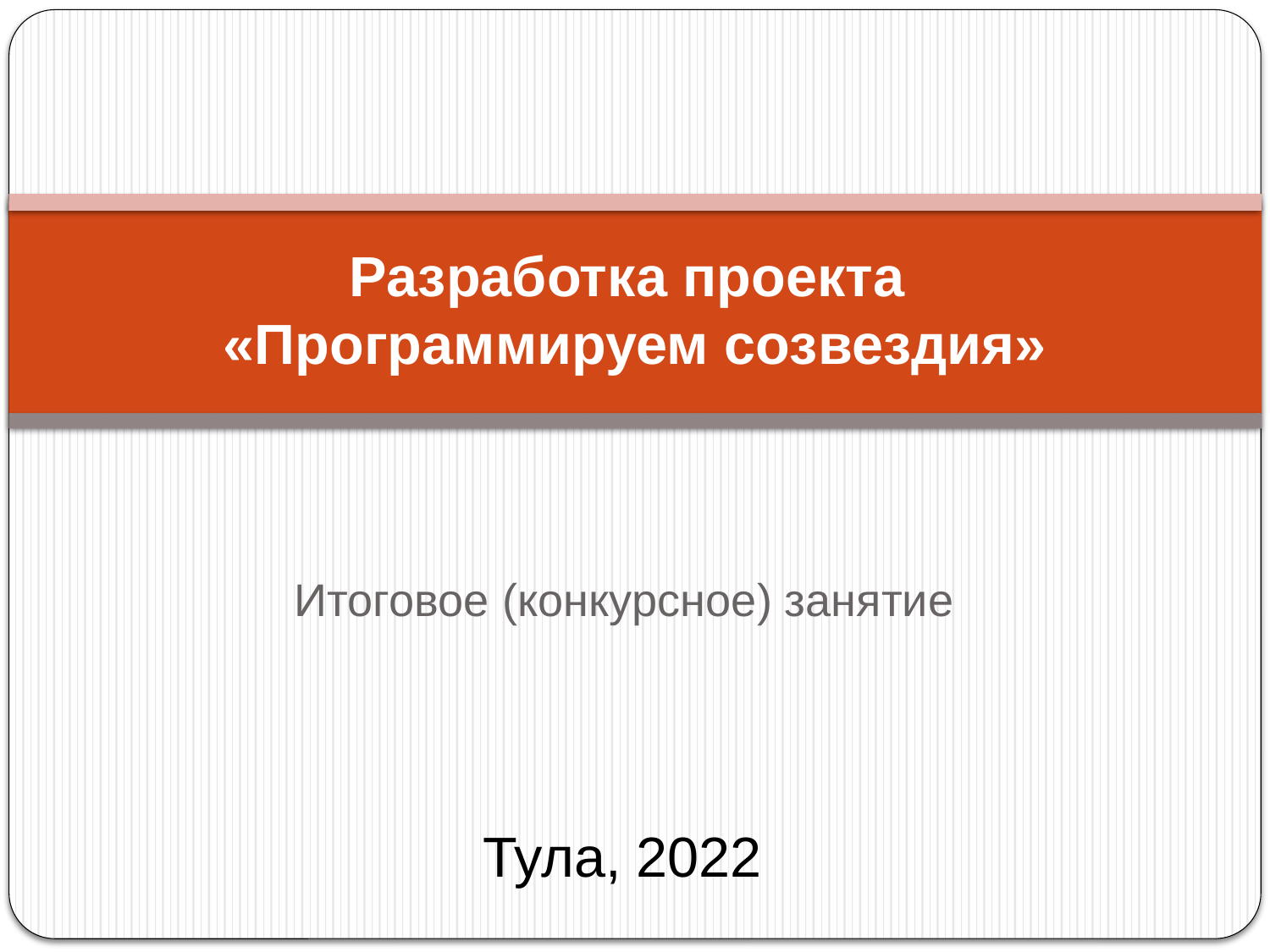

# Разработка проекта «Программируем созвездия»

Итоговое (конкурсное) занятие
Тула, 2022